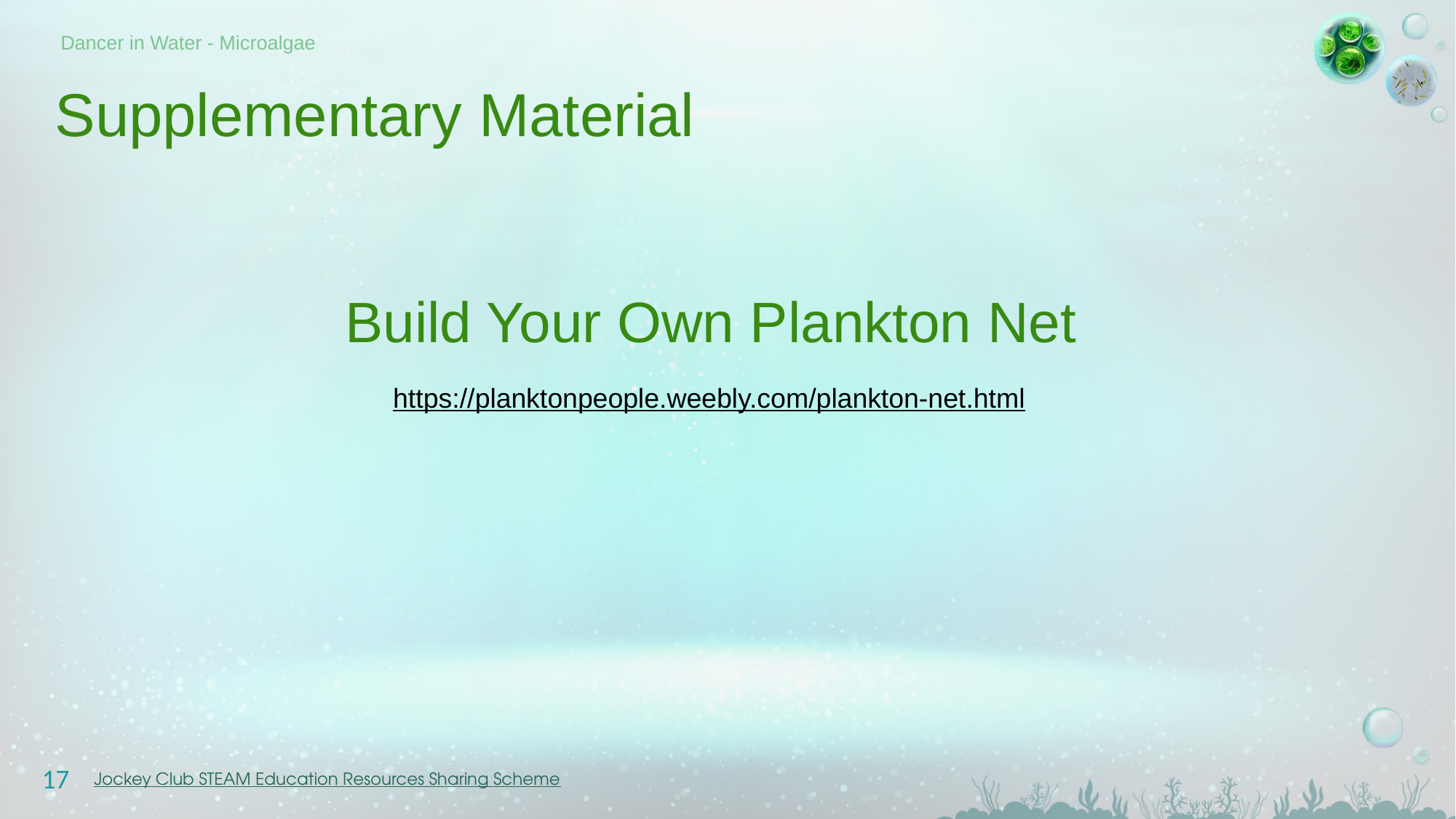

# Supplementary Material
Build Your Own Plankton Net
https://planktonpeople.weebly.com/plankton-net.html
17